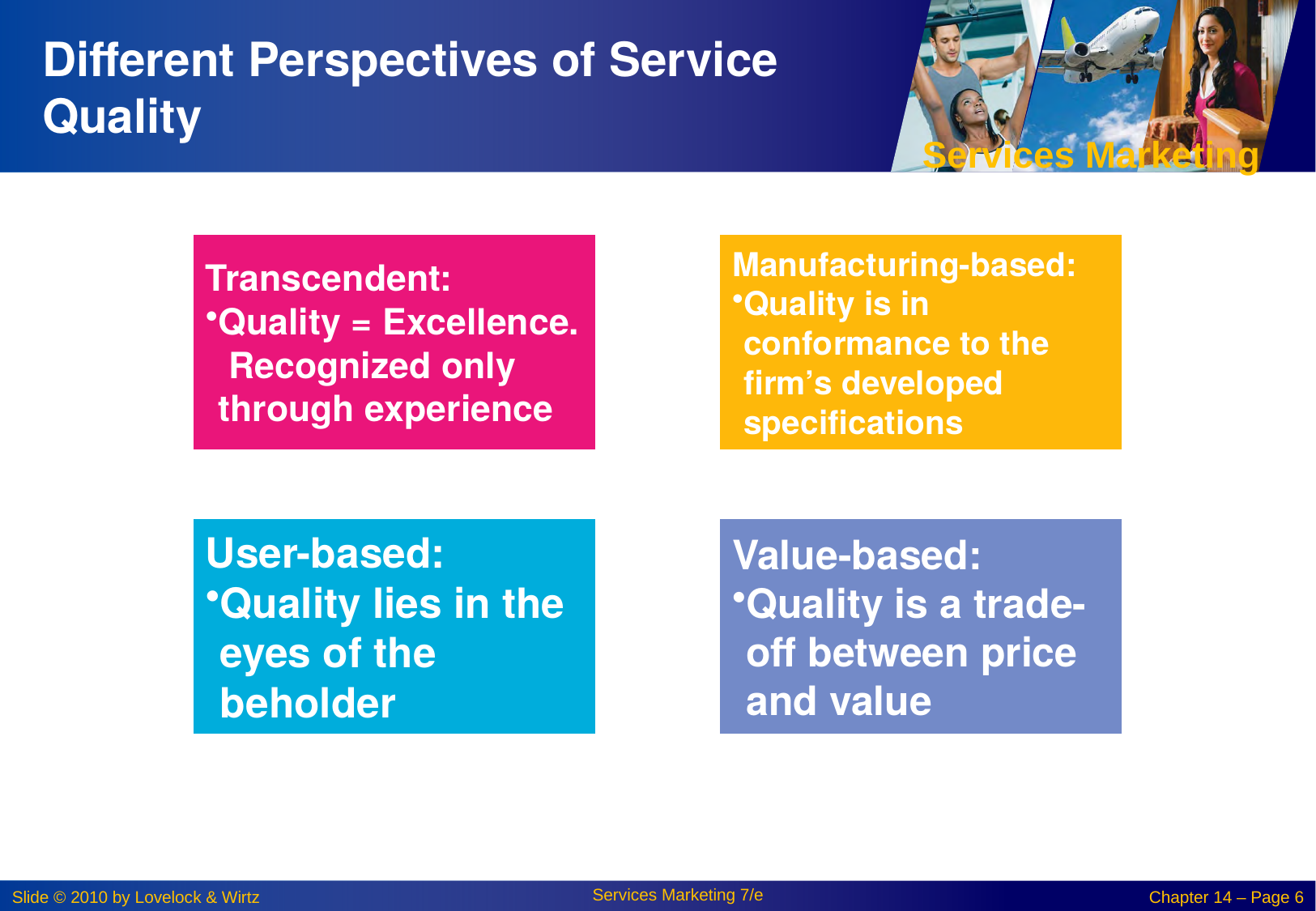

# Different Perspectives of Service Quality
Quality = Excellence.  Recognized only through experience
Manufacturing-based:
User-based:
Value-based:
Transcendent:
Quality is in conformance to the firm’s developed specifications
Quality lies in the eyes of the beholder
Quality is a trade-off between price and value